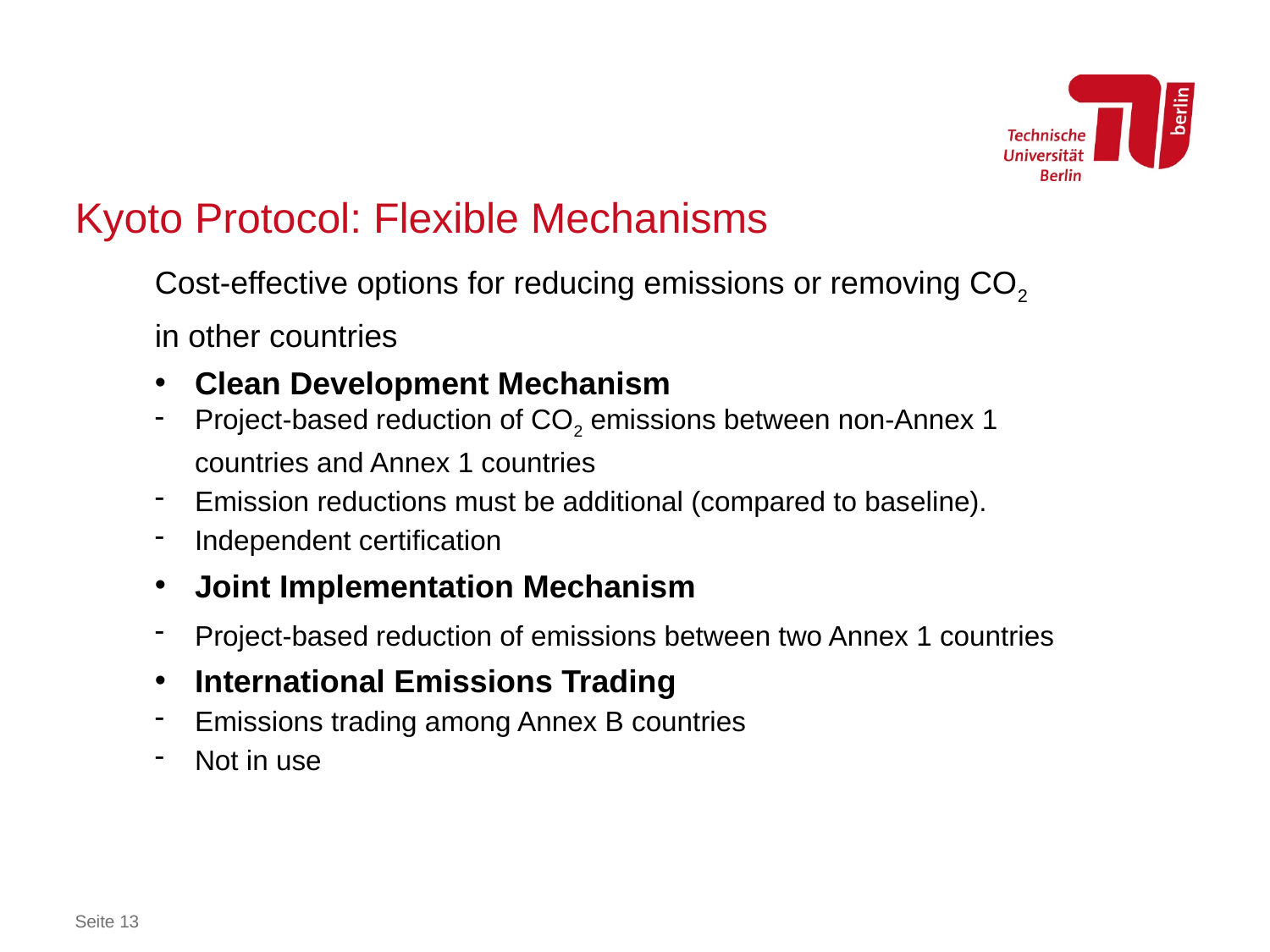

# Kyoto Protocol: Flexible Mechanisms
Cost-effective options for reducing emissions or removing CO2
in other countries
Clean Development Mechanism
Project-based reduction of CO2 emissions between non-Annex 1 countries and Annex 1 countries
Emission reductions must be additional (compared to baseline).
Independent certification
Joint Implementation Mechanism
Project-based reduction of emissions between two Annex 1 countries
International Emissions Trading
Emissions trading among Annex B countries
Not in use

Seite 13